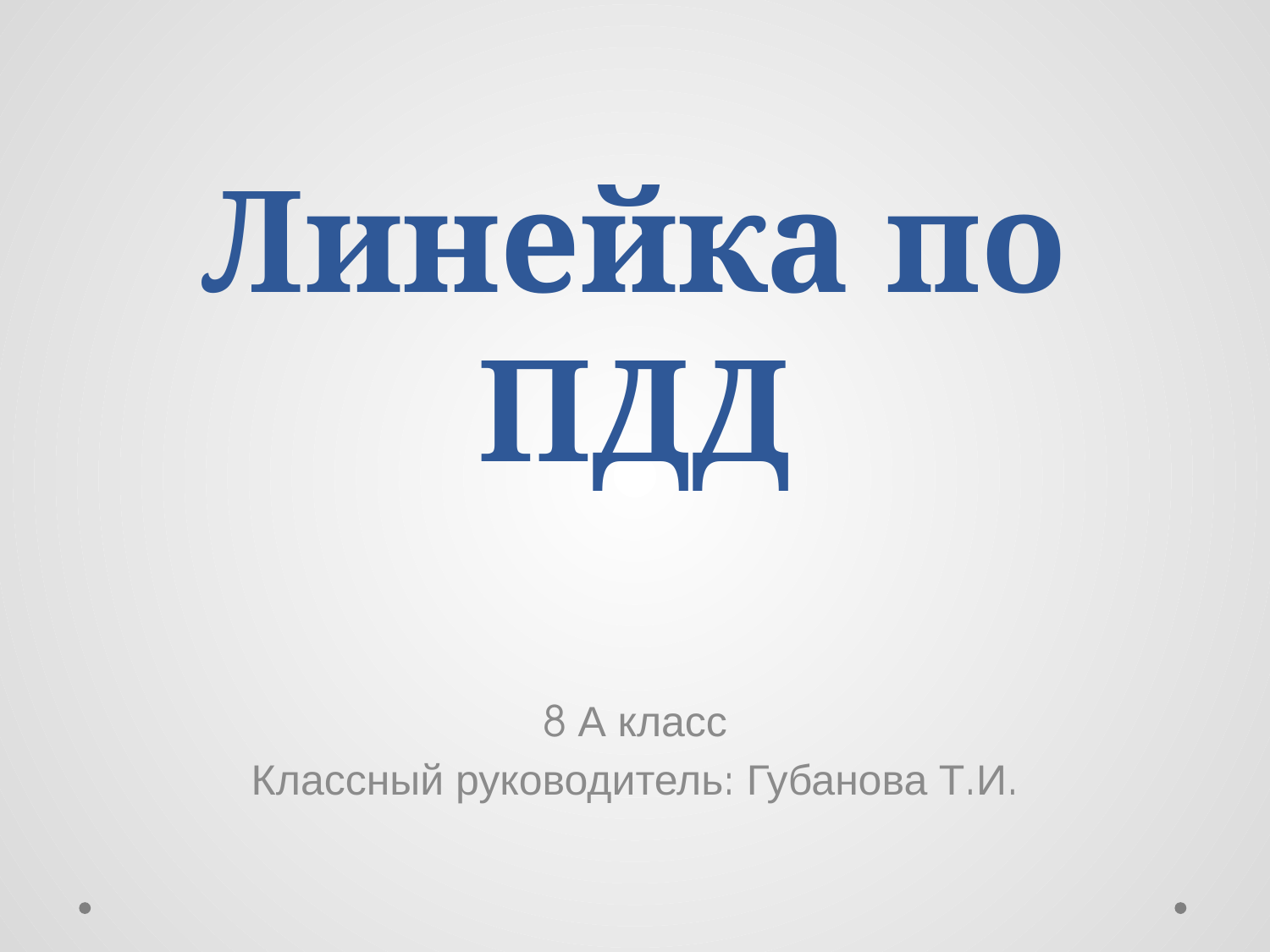

# Линейка по ПДД
8 А класс
Классный руководитель: Губанова Т.И.